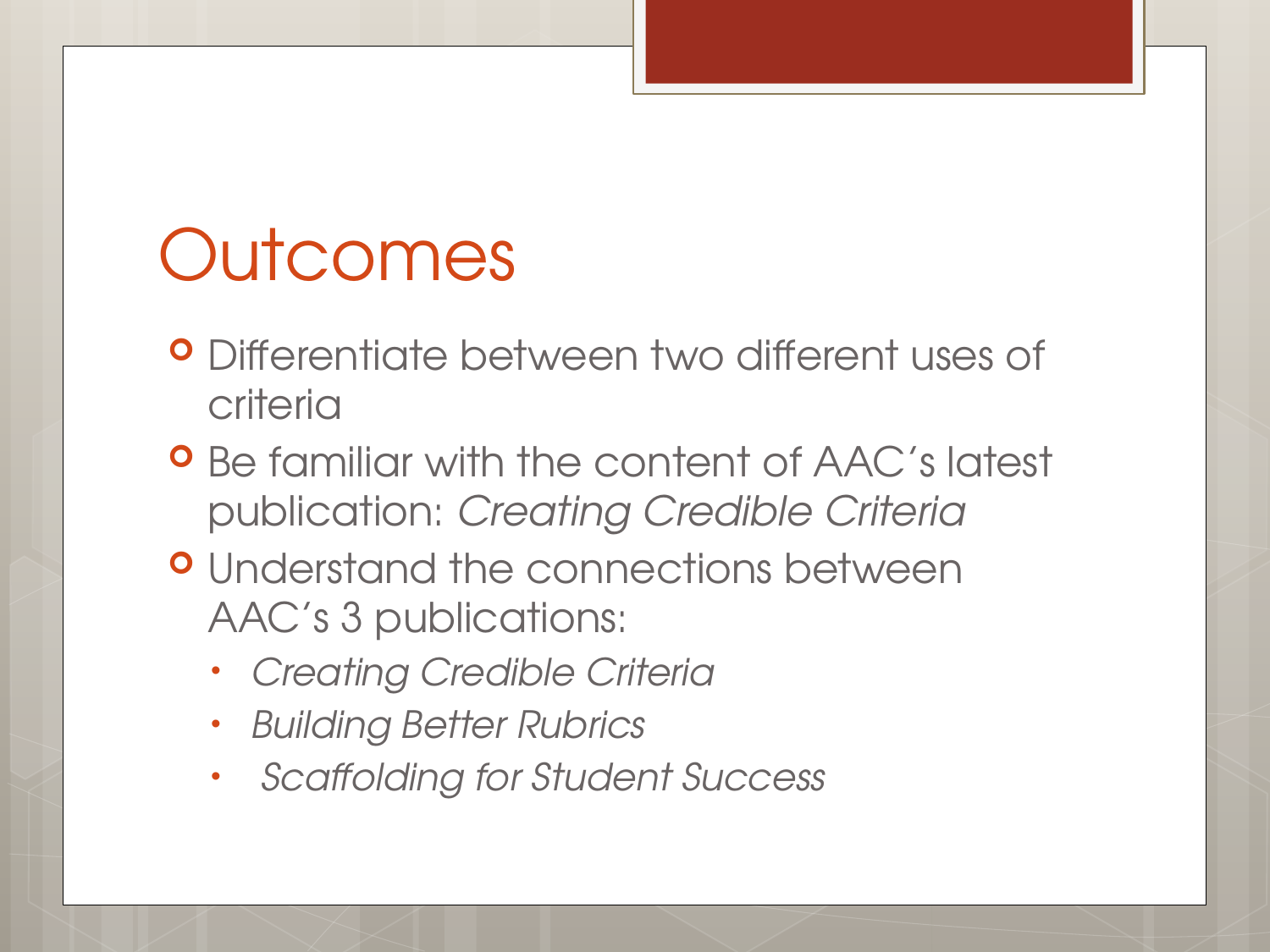

# Outcomes
Differentiate between two different uses of criteria
Be familiar with the content of AAC’s latest publication: Creating Credible Criteria
Understand the connections between AAC’s 3 publications:
Creating Credible Criteria
Building Better Rubrics
 Scaffolding for Student Success